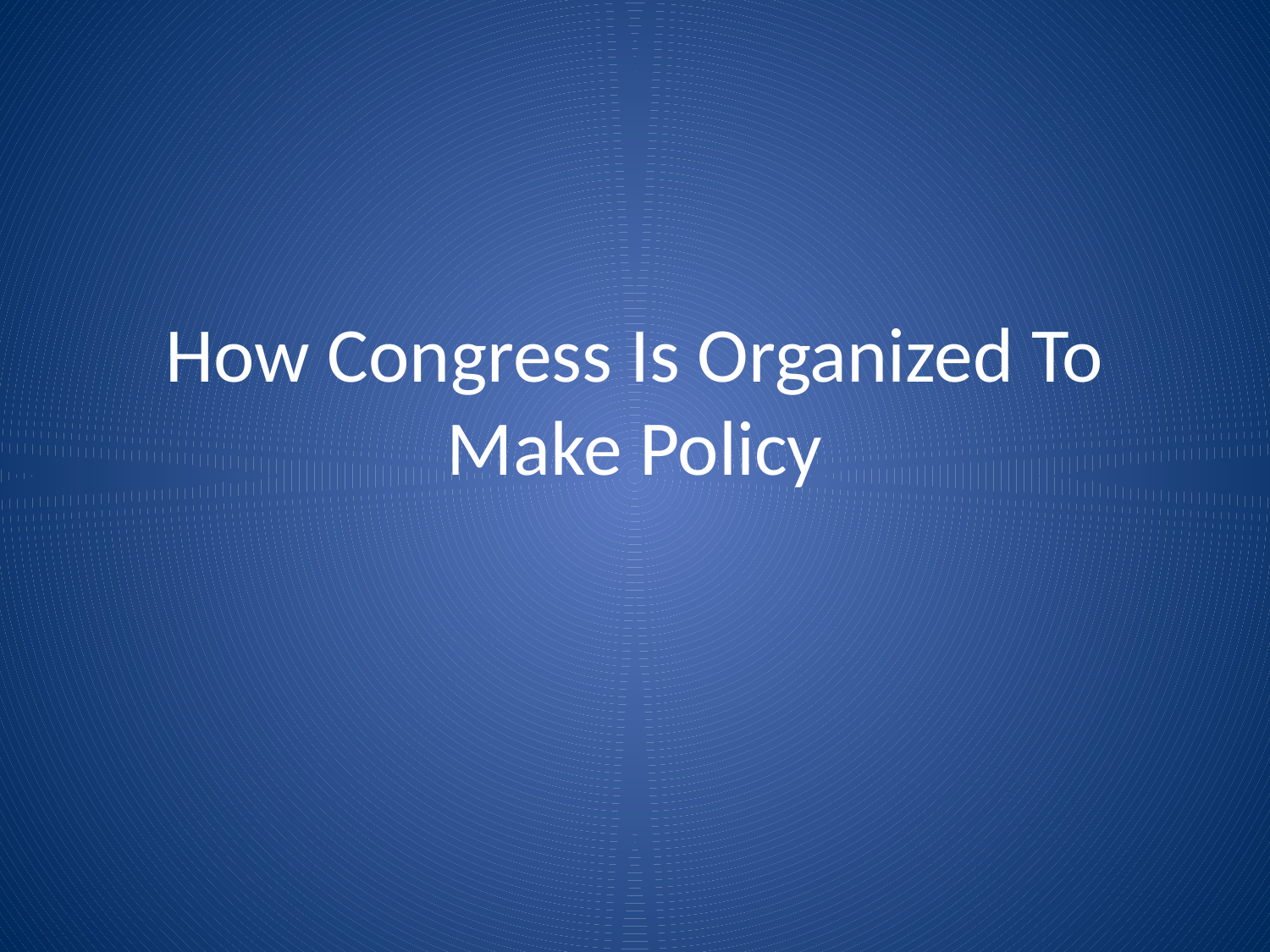

# How Congress Is Organized To Make Policy